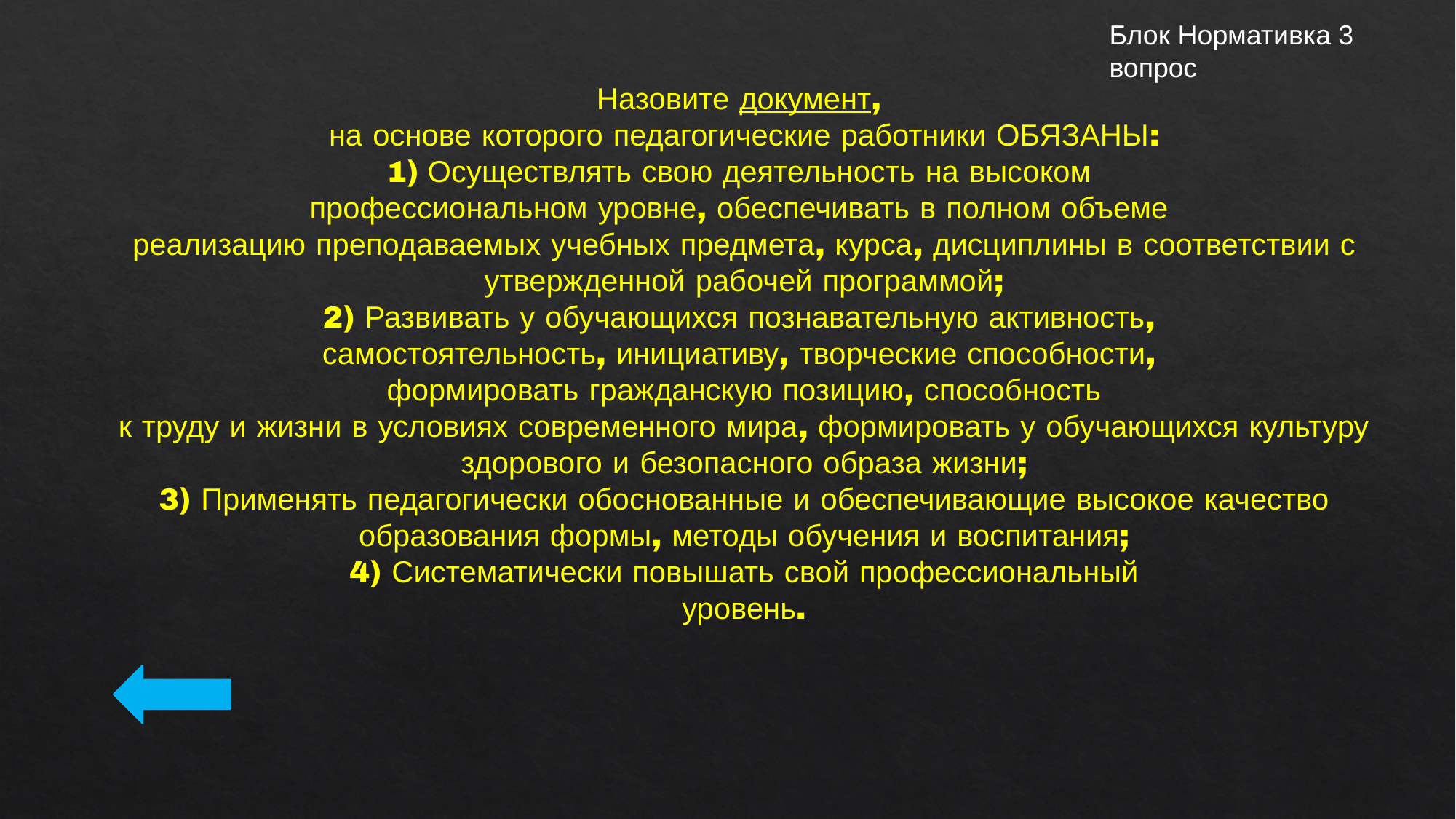

Блок Нормативка 3 вопрос
Назовите документ,
на основе которого педагогические работники ОБЯЗАНЫ:
Осуществлять свою деятельность на высоком
профессиональном уровне, обеспечивать в полном объеме
реализацию преподаваемых учебных предмета, курса, дисциплины в соответствии с утвержденной рабочей программой;
2) Развивать у обучающихся познавательную активность,
самостоятельность, инициативу, творческие способности,
формировать гражданскую позицию, способность
к труду и жизни в условиях современного мира, формировать у обучающихся культуру здорового и безопасного образа жизни;
3) Применять педагогически обоснованные и обеспечивающие высокое качество образования формы, методы обучения и воспитания;
4) Систематически повышать свой профессиональный
уровень.